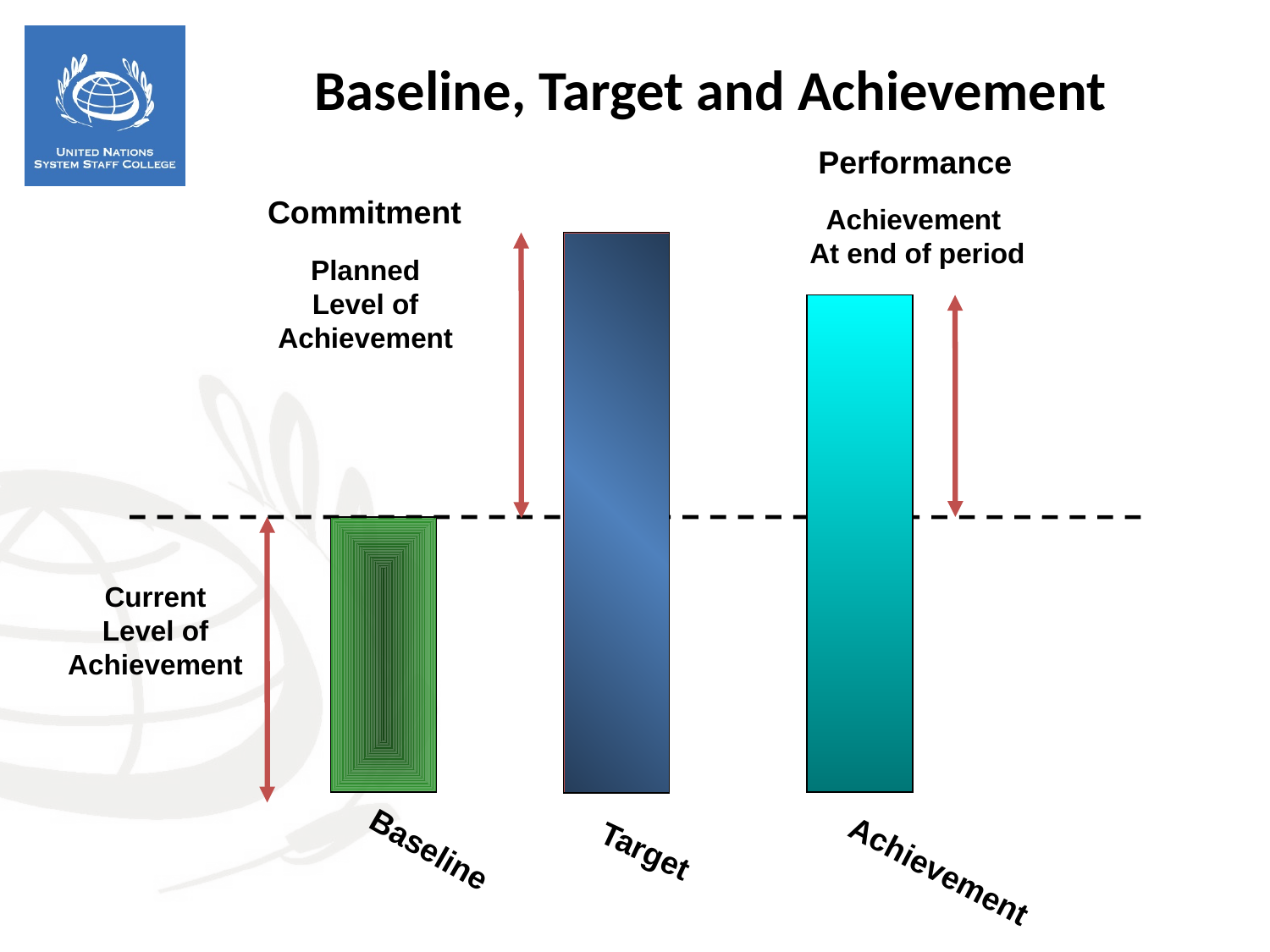

Baseline, Target and Achievement
Performance
Commitment
Achievement
At end of period

Planned
Level of
Achievement

Current
Level of
Achievement
Baseline
Target
Achievement